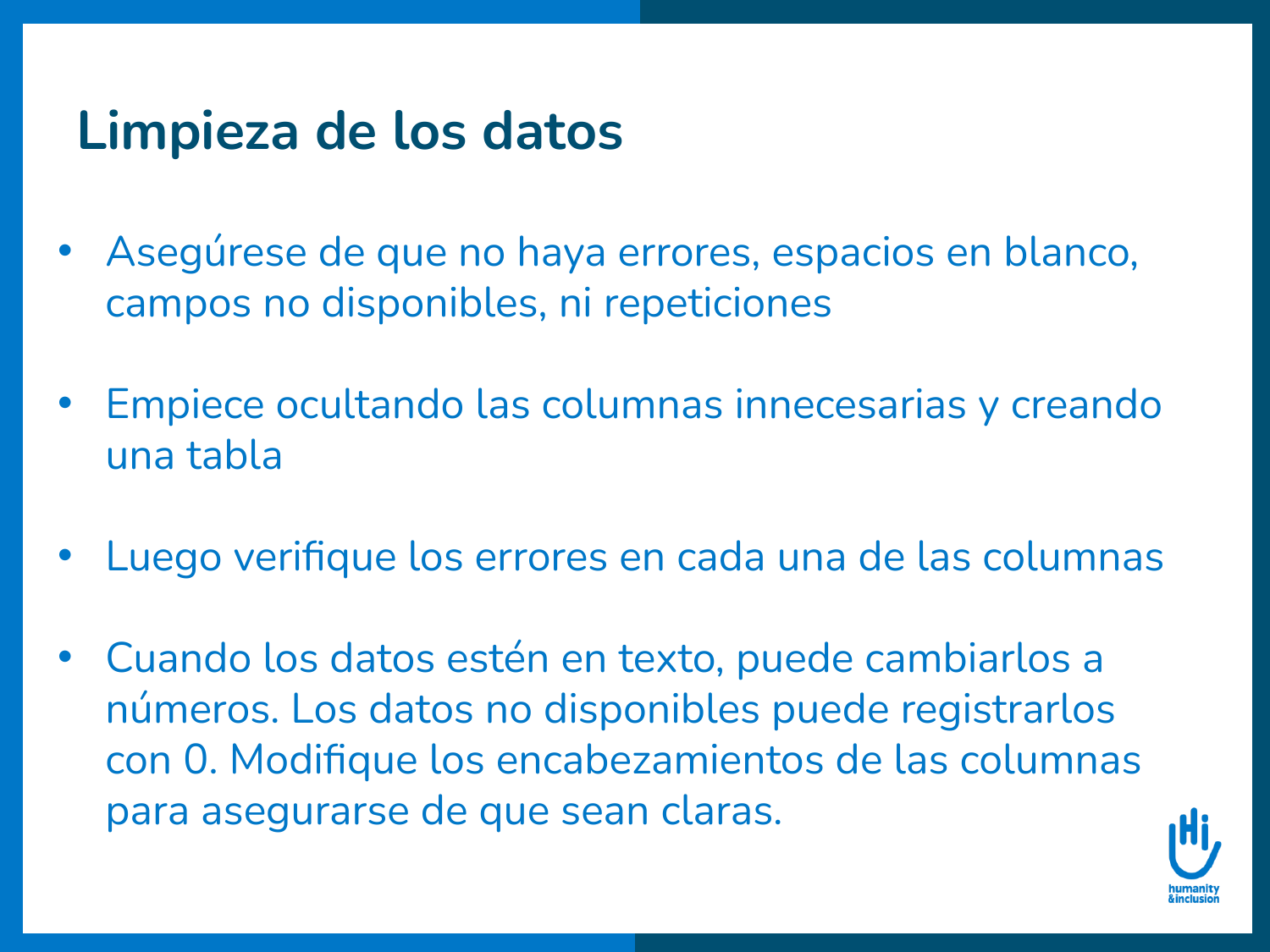

# Limpieza de los datos
Asegúrese de que no haya errores, espacios en blanco, campos no disponibles, ni repeticiones

Empiece ocultando las columnas innecesarias y creando una tabla

Luego verifique los errores en cada una de las columnas

Cuando los datos estén en texto, puede cambiarlos a números. Los datos no disponibles puede registrarlos con 0. Modifique los encabezamientos de las columnas para asegurarse de que sean claras.